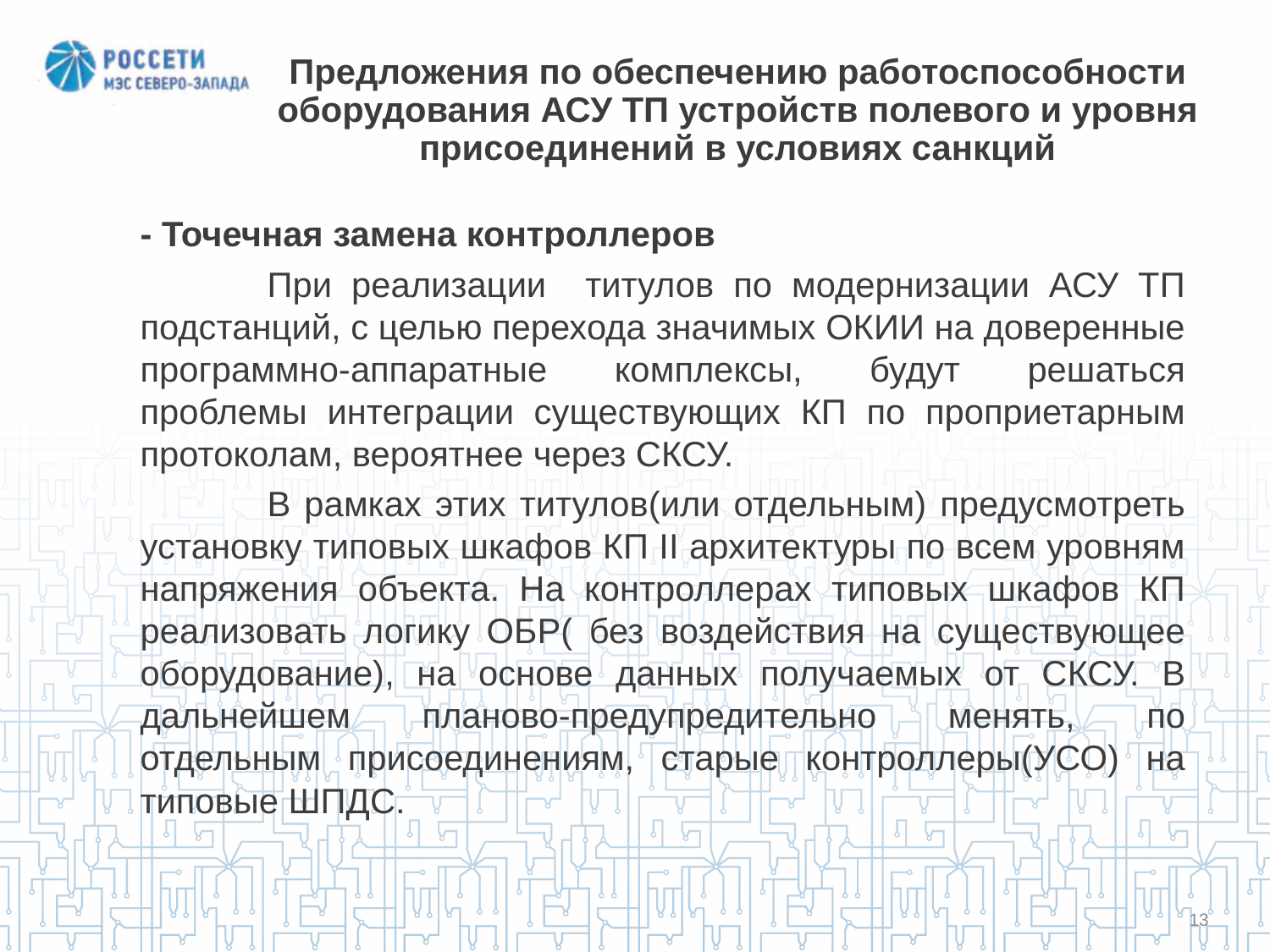

# Предложения по обеспечению работоспособности оборудования АСУ ТП устройств полевого и уровня присоединений в условиях санкций

- Точечная замена контроллеров
	При реализации  титулов по модернизации АСУ ТП подстанций, с целью перехода значимых ОКИИ на доверенные программно-аппаратные комплексы, будут решаться проблемы интеграции существующих КП по проприетарным протоколам, вероятнее через СКСУ.
	В рамках этих титулов(или отдельным) предусмотреть установку типовых шкафов КП II архитектуры по всем уровням напряжения объекта. На контроллерах типовых шкафов КП реализовать логику ОБР( без воздействия на существующее оборудование), на основе данных получаемых от СКСУ. В дальнейшем планово-предупредительно менять, по отдельным присоединениям, старые контроллеры(УСО) на типовые ШПДС.